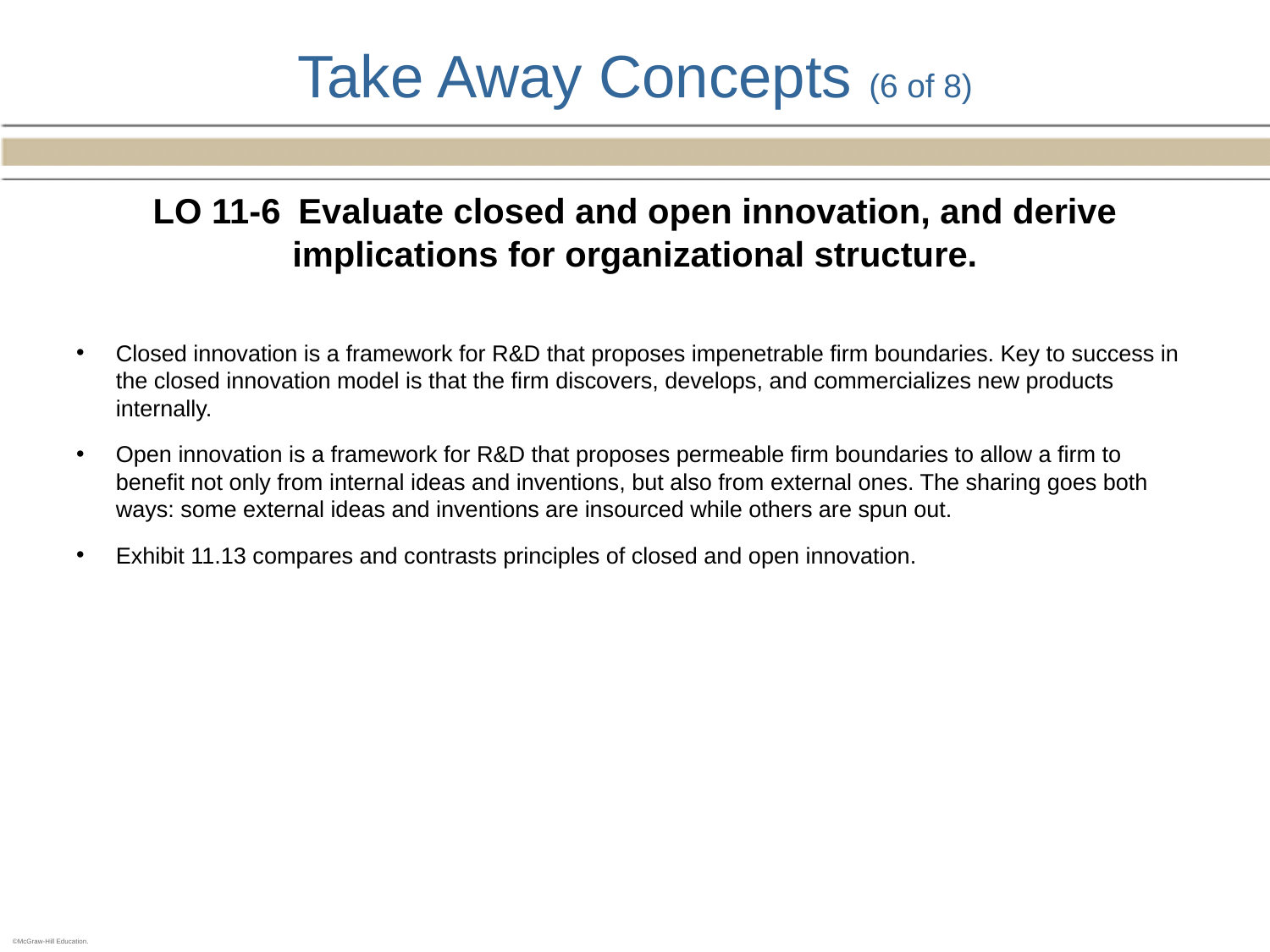

# Take Away Concepts (6 of 8)
LO 11-6 Evaluate closed and open innovation, and derive implications for organizational structure.

Closed innovation is a framework for R&D that proposes impenetrable firm boundaries. Key to success in the closed innovation model is that the firm discovers, develops, and commercializes new products internally.
Open innovation is a framework for R&D that proposes permeable firm boundaries to allow a firm to benefit not only from internal ideas and inventions, but also from external ones. The sharing goes both ways: some external ideas and inventions are insourced while others are spun out.
Exhibit 11.13 compares and contrasts principles of closed and open innovation.